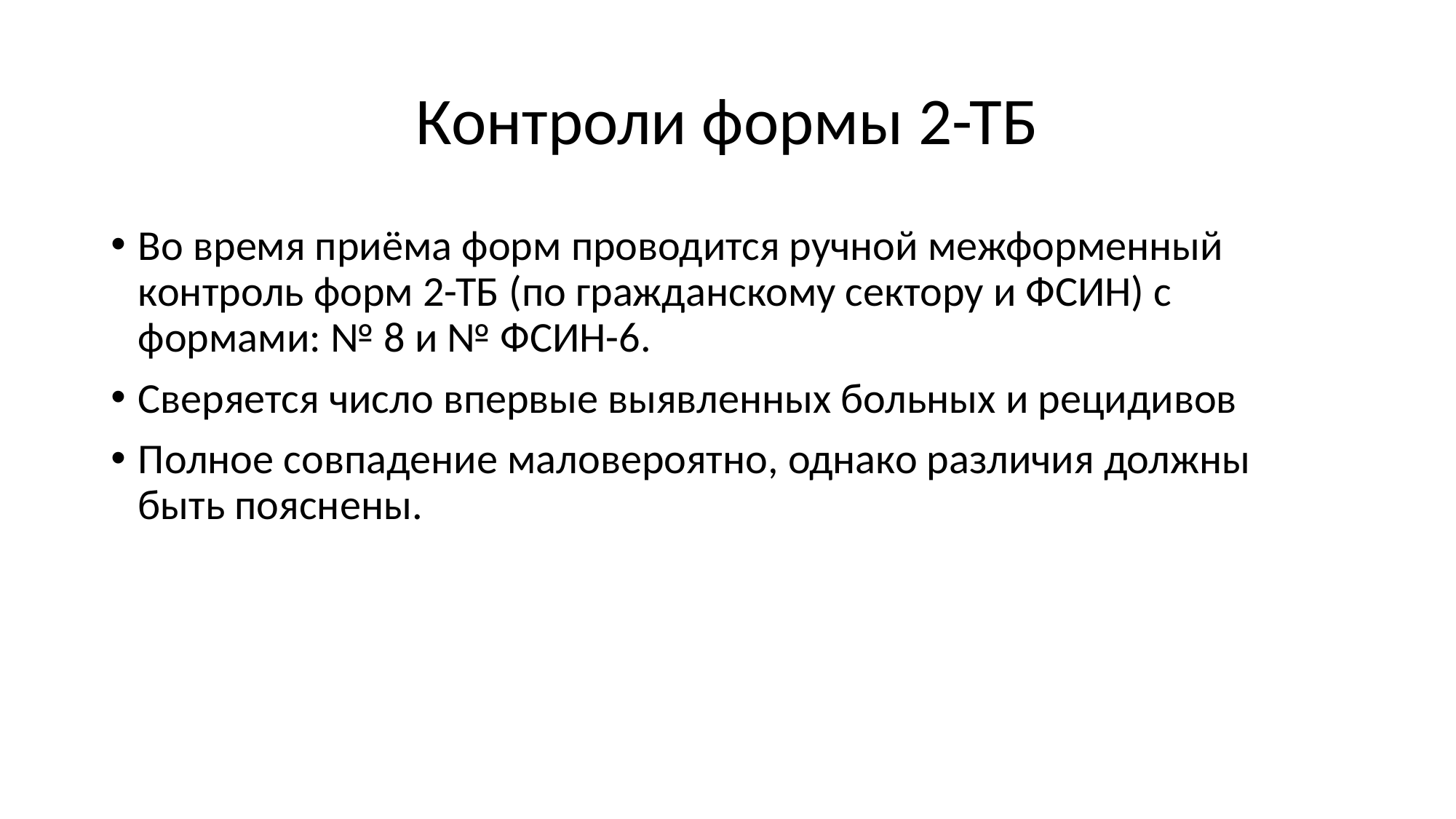

# Контроли формы 2-ТБ
Во время приёма форм проводится ручной межформенный контроль форм 2-ТБ (по гражданскому сектору и ФСИН) с формами: № 8 и № ФСИН-6.
Сверяется число впервые выявленных больных и рецидивов
Полное совпадение маловероятно, однако различия должны быть пояснены.